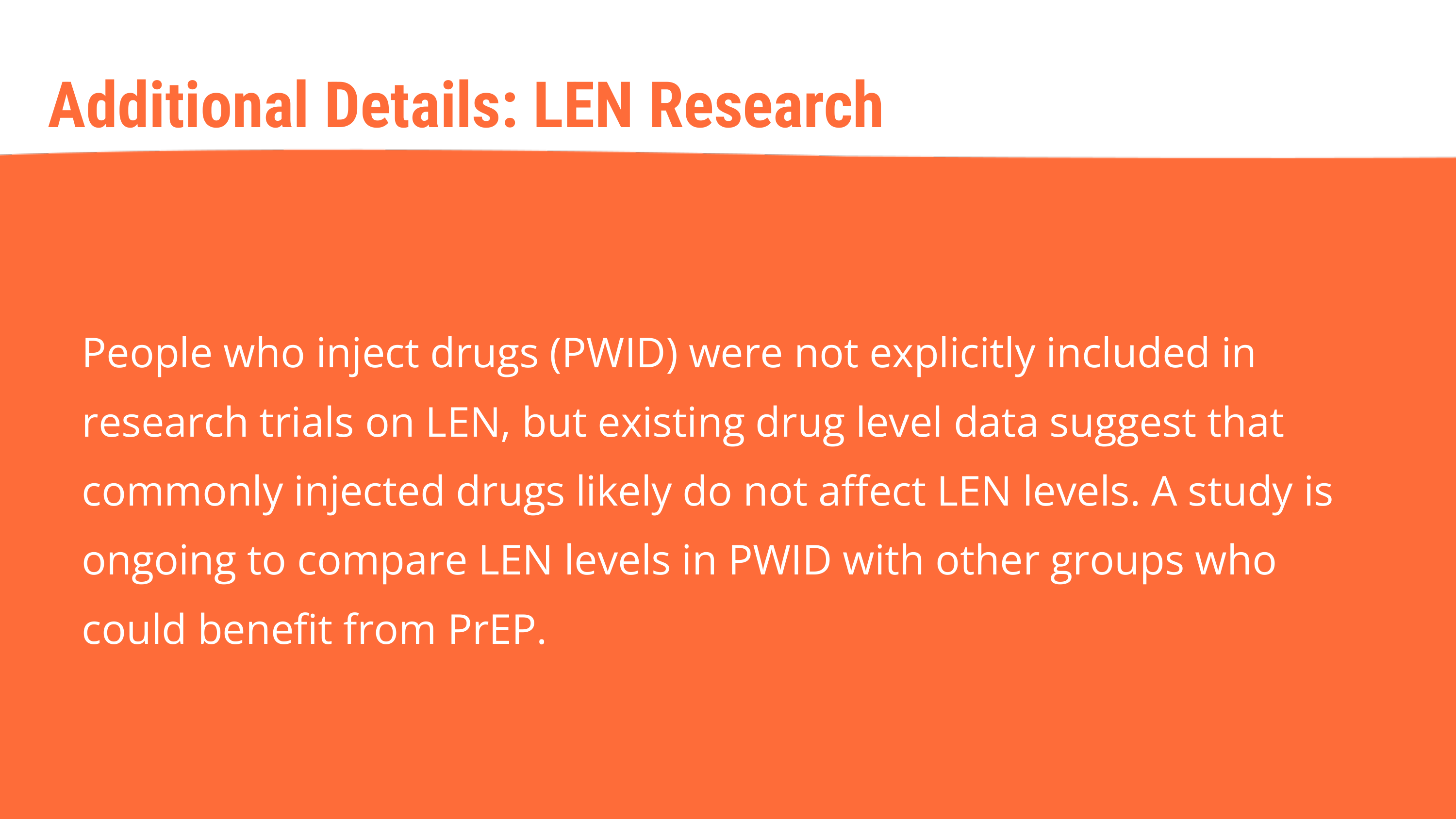

Additional Details: LEN Research

People who inject drugs (PWID) were not explicitly included in research trials on LEN, but existing drug level data suggest that commonly injected drugs likely do not affect LEN levels. A study is ongoing to compare LEN levels in PWID with other groups who could benefit from PrEP.